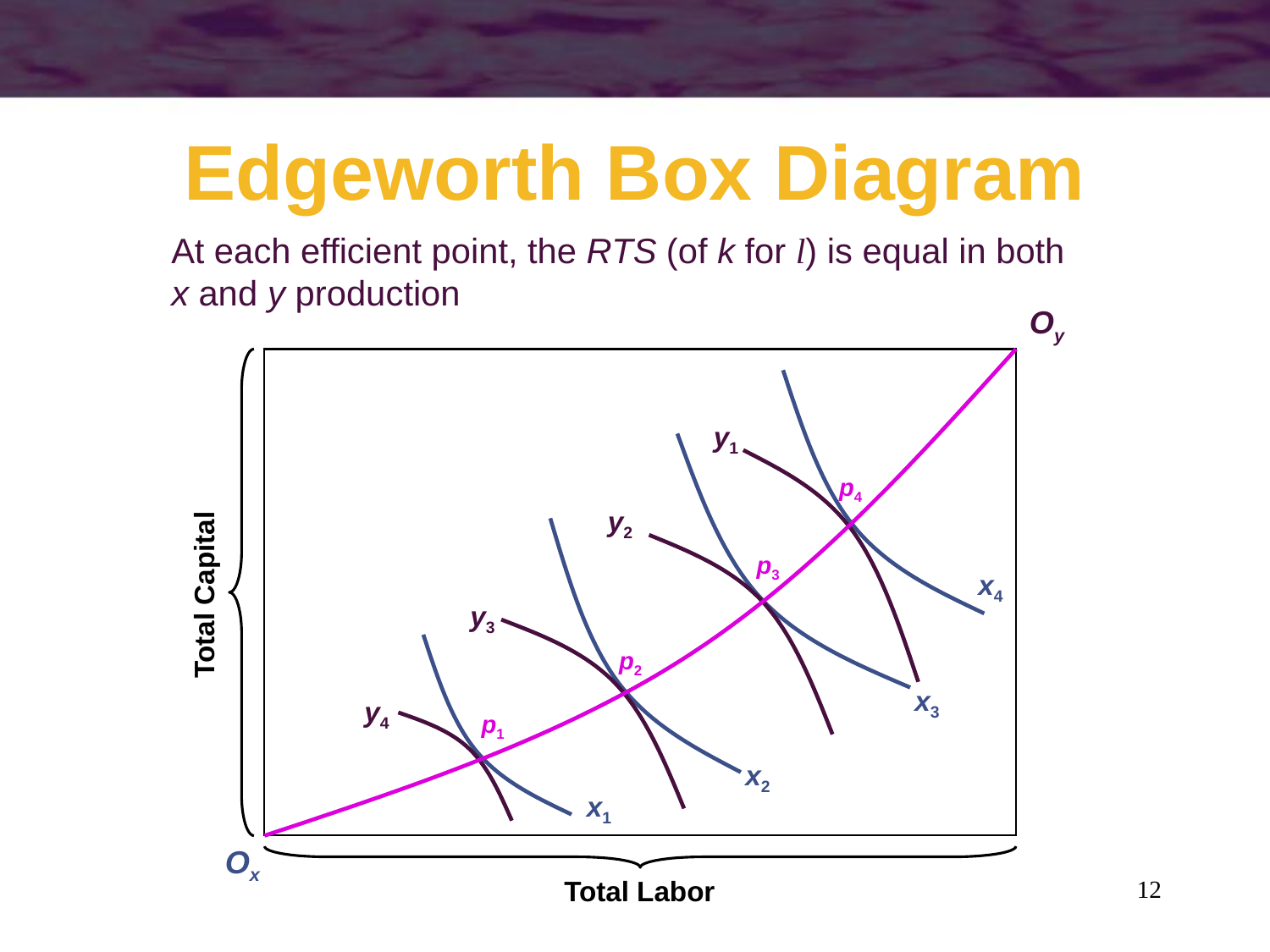

# Edgeworth Box Diagram
At each efficient point, the RTS (of k for l) is equal in both
x and y production
Oy

Total Capital

p4
p3
p2
p1

x4

x3
x2
x1
y1

y2

y3

y4

Ox

Total Labor
12